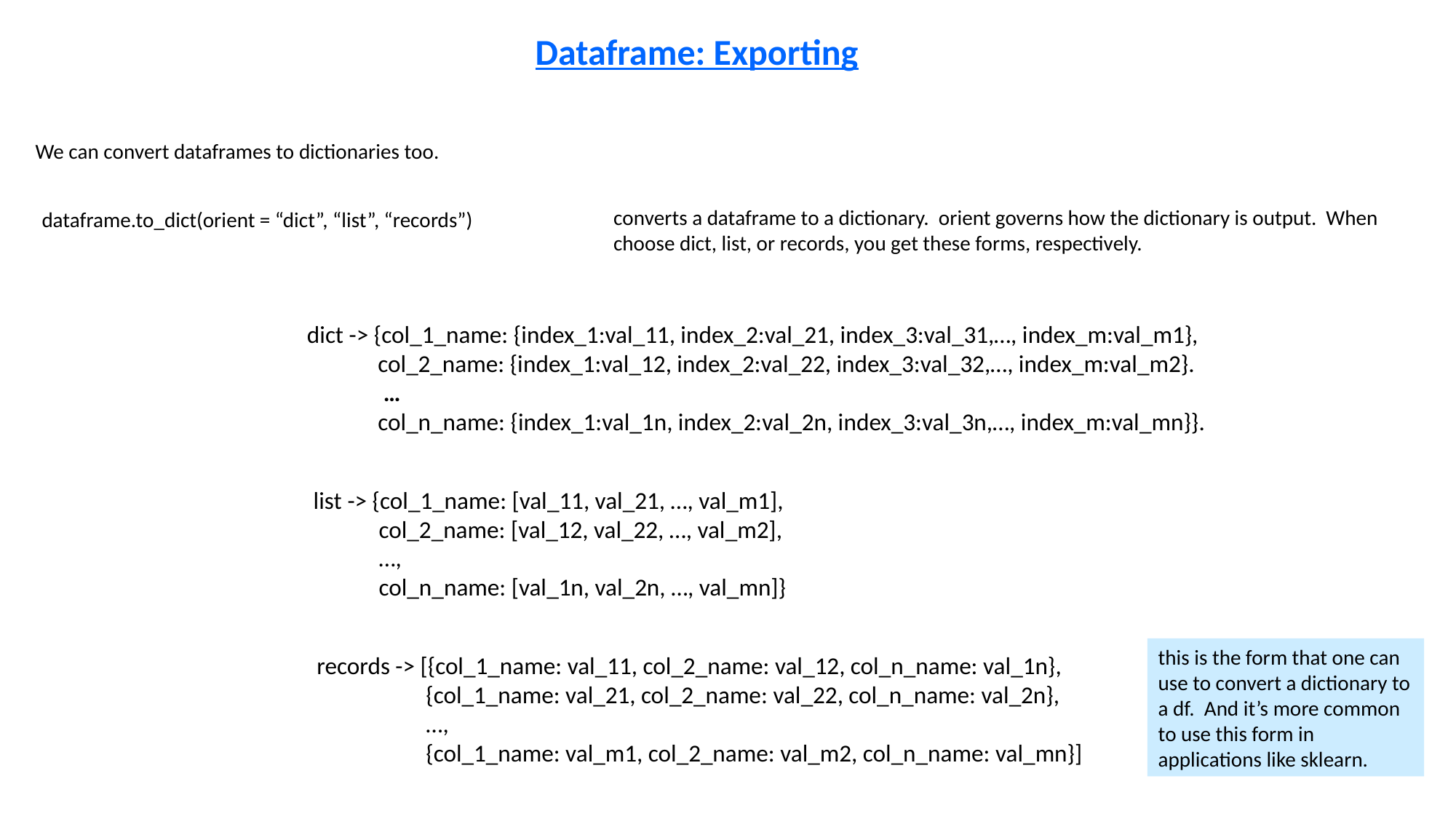

Dataframe: Exporting
We can convert dataframes to dictionaries too.
converts a dataframe to a dictionary.  orient governs how the dictionary is output.  When choose dict, list, or records, you get these forms, respectively.
dataframe.to_dict(orient = “dict”, “list”, “records”)
dict -> {col_1_name: {index_1:val_11, index_2:val_21, index_3:val_31,…, index_m:val_m1},
             col_2_name: {index_1:val_12, index_2:val_22, index_3:val_32,…, index_m:val_m2}.
              …
             col_n_name: {index_1:val_1n, index_2:val_2n, index_3:val_3n,…, index_m:val_mn}}.
list -> {col_1_name: [val_11, val_21, …, val_m1],
            col_2_name: [val_12, val_22, …, val_m2],
            …,
            col_n_name: [val_1n, val_2n, …, val_mn]}
this is the form that one can use to convert a dictionary to a df.  And it’s more common to use this form in applications like sklearn.
records -> [{col_1_name: val_11, col_2_name: val_12, col_n_name: val_1n},
           	{col_1_name: val_21, col_2_name: val_22, col_n_name: val_2n},
            	…,
           	{col_1_name: val_m1, col_2_name: val_m2, col_n_name: val_mn}]